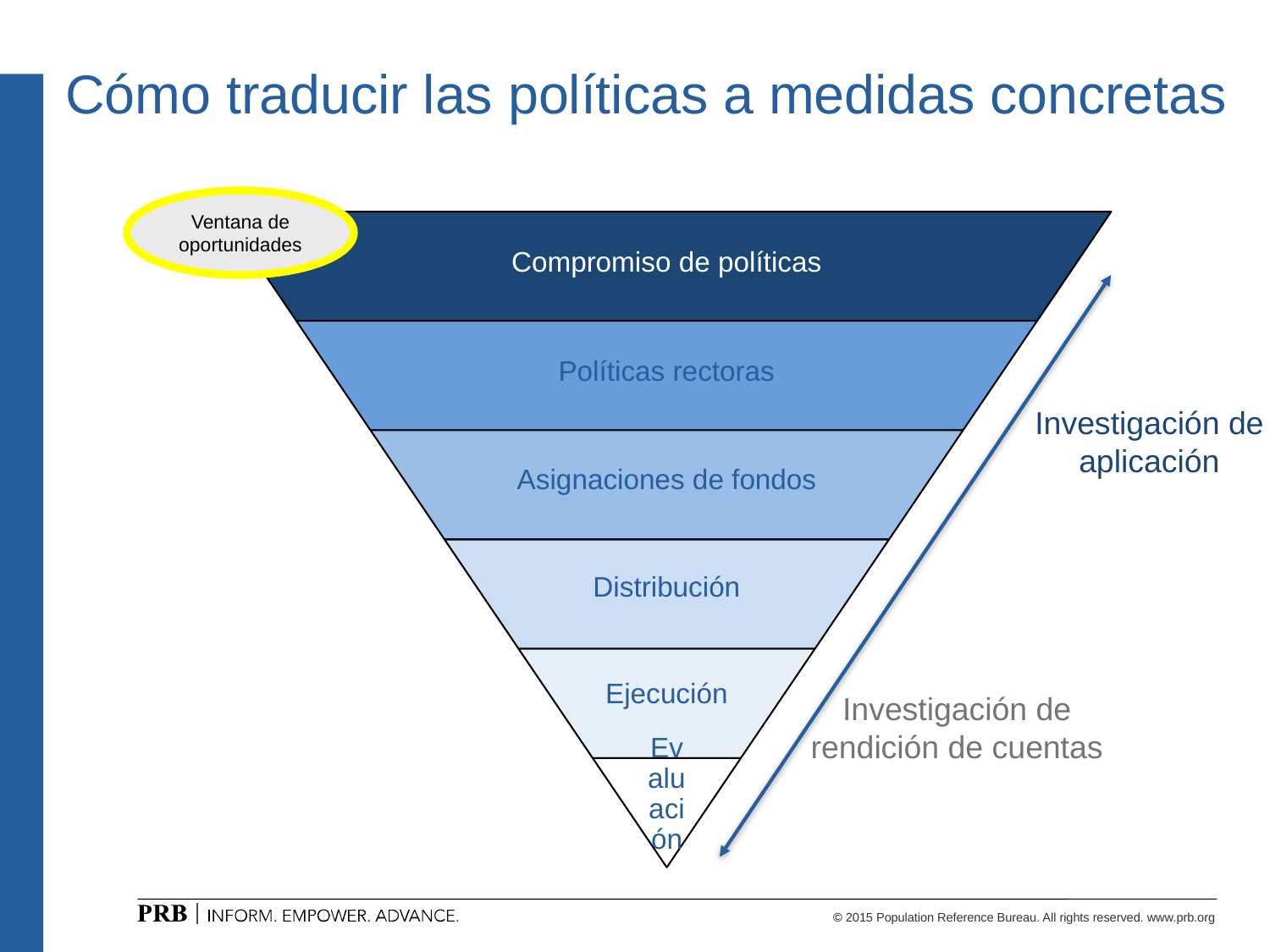

Cómo traducir las políticas a medidas concretas
Ventana de oportunidades
Compromiso de políticas
Políticas rectoras
Asignaciones de fondos
Distribución
Ejecución
Evaluación
Investigación de aplicación
Investigación de rendición de cuentas